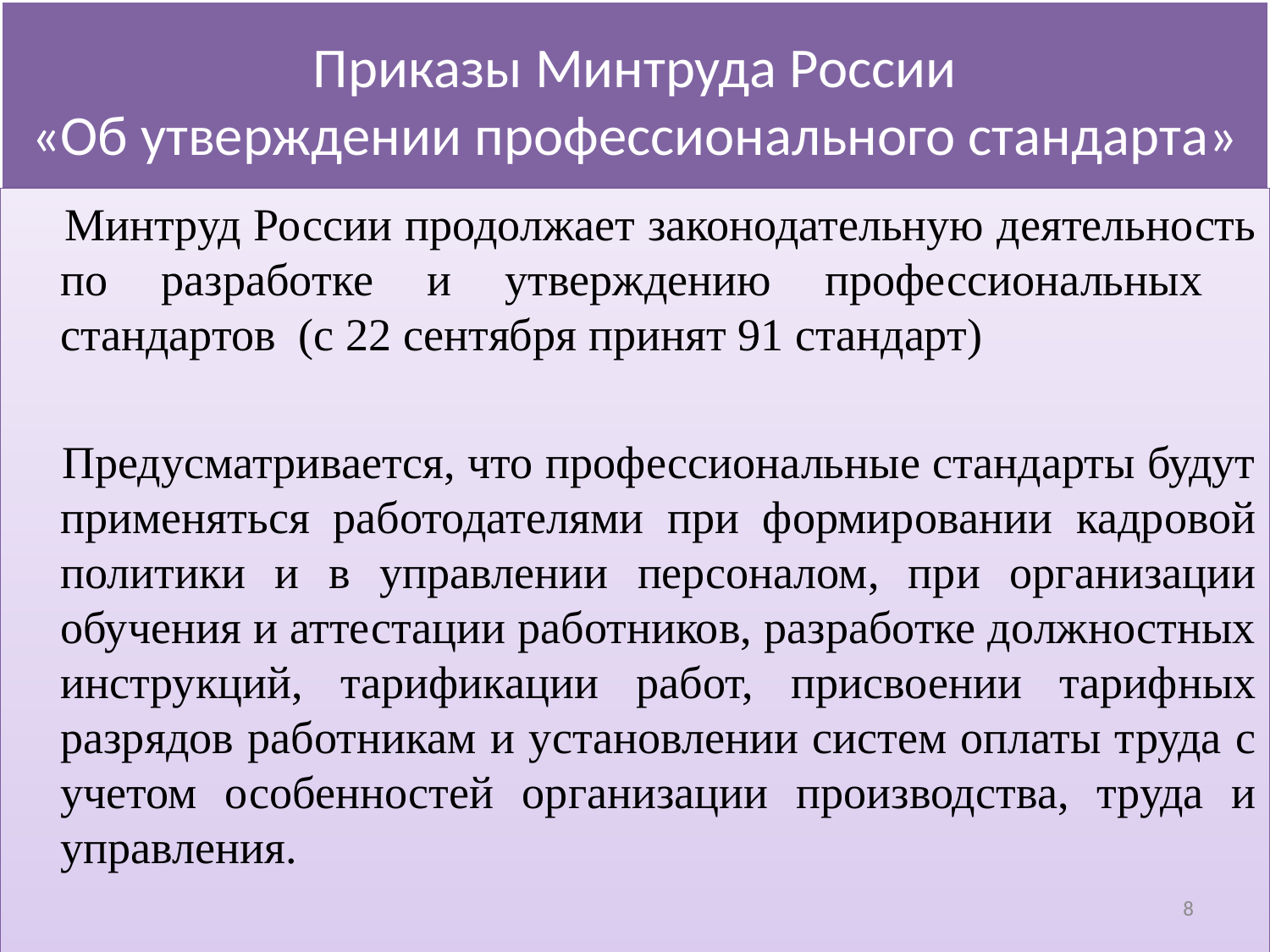

# Приказы Минтруда России «Об утверждении профессионального стандарта»
    Минтруд России продолжает законодательную деятельность по разработке и утверждению профессиональных  стандартов  (с 22 сентября принят 91 стандарт)

    Предусматривается, что профессиональные стандарты будут применяться работодателями при формировании кадровой политики и в управлении персоналом, при организации обучения и аттестации работников, разработке должностных инструкций, тарификации работ, присвоении тарифных разрядов работникам и установлении систем оплаты труда с учетом особенностей организации производства, труда и управления.
8